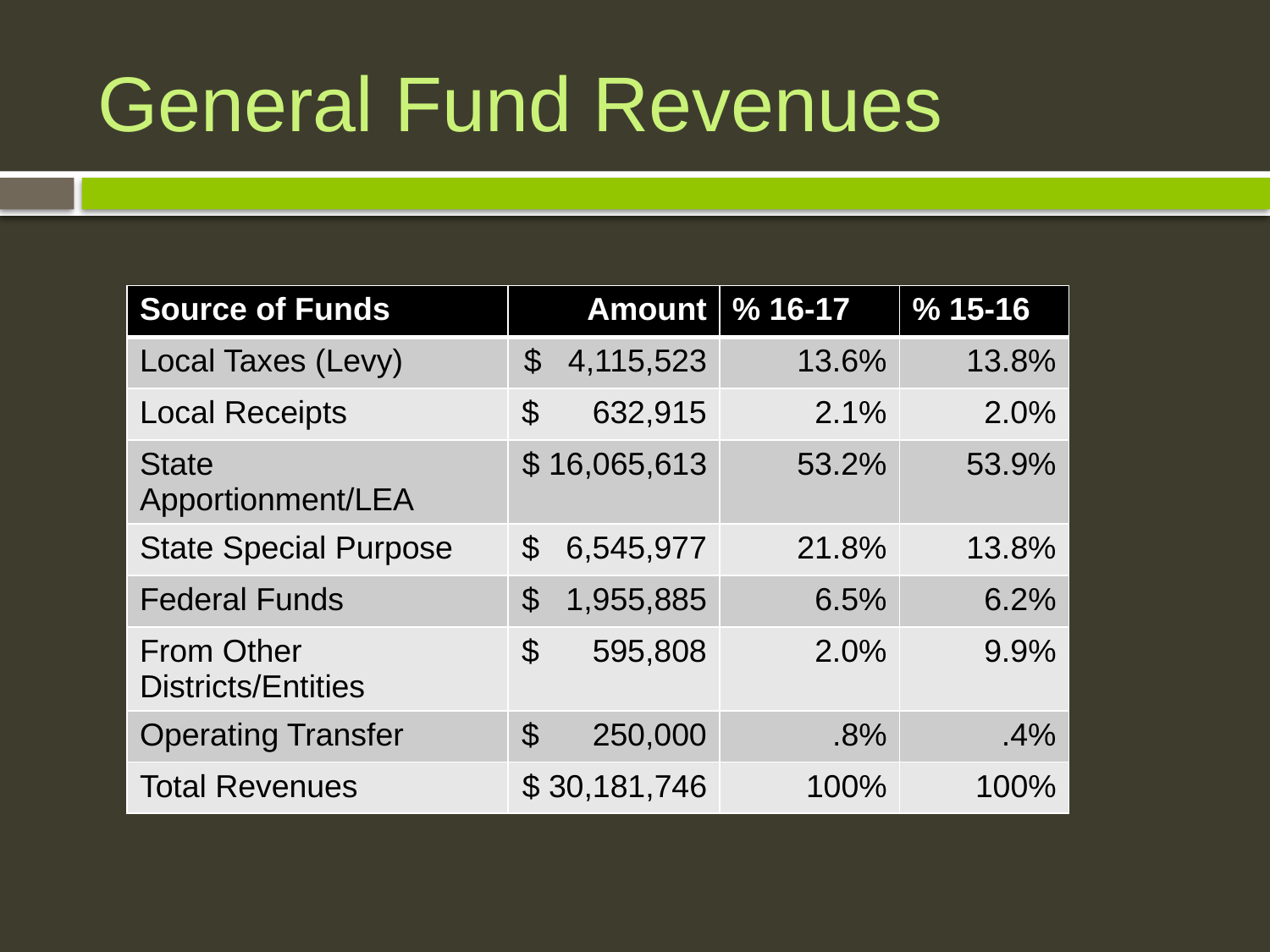

# General Fund Revenues
| Source of Funds | Amount | % 16-17 | % 15-16 |
| --- | --- | --- | --- |
| Local Taxes (Levy) | $ 4,115,523 | 13.6% | 13.8% |
| Local Receipts | $ 632,915 | 2.1% | 2.0% |
| State Apportionment/LEA | $ 16,065,613 | 53.2% | 53.9% |
| State Special Purpose | $ 6,545,977 | 21.8% | 13.8% |
| Federal Funds | $ 1,955,885 | 6.5% | 6.2% |
| From Other Districts/Entities | $ 595,808 | 2.0% | 9.9% |
| Operating Transfer | $ 250,000 | .8% | .4% |
| Total Revenues | $ 30,181,746 | 100% | 100% |